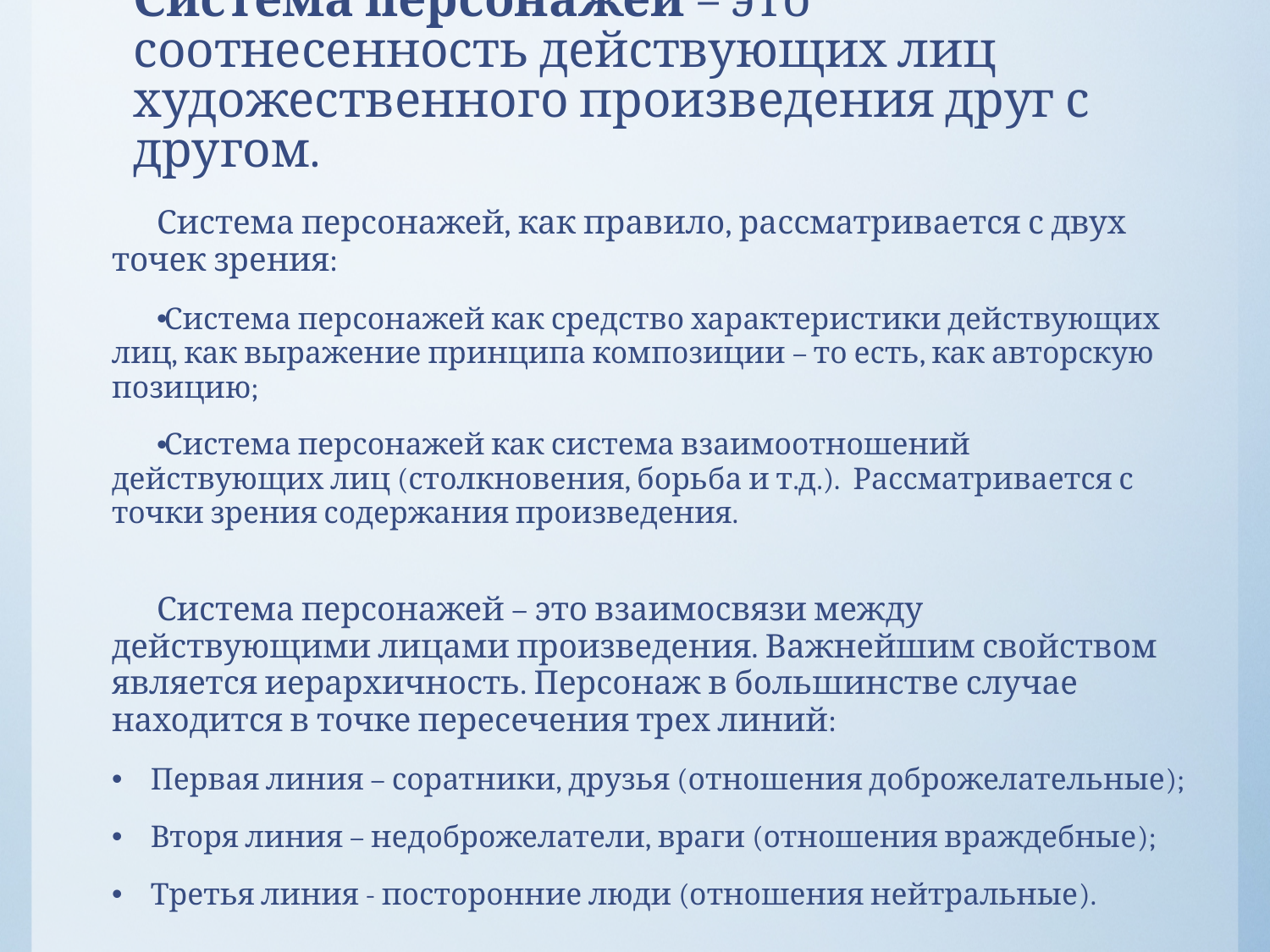

# Система персонажей – это соотнесенность действующих лиц художественного произведения друг с другом.
Система персонажей, как правило, рассматривается с двух точек зрения:
Система персонажей как средство характеристики действующих лиц, как выражение принципа композиции – то есть, как авторскую позицию;
Система персонажей как система взаимоотношений действующих лиц (столкновения, борьба и т.д.).  Рассматривается с точки зрения содержания произведения.
Система персонажей – это взаимосвязи между действующими лицами произведения. Важнейшим свойством является иерархичность. Персонаж в большинстве случае находится в точке пересечения трех линий:
Первая линия – соратники, друзья (отношения доброжелательные);
Вторя линия – недоброжелатели, враги (отношения враждебные);
Третья линия - посторонние люди (отношения нейтральные).